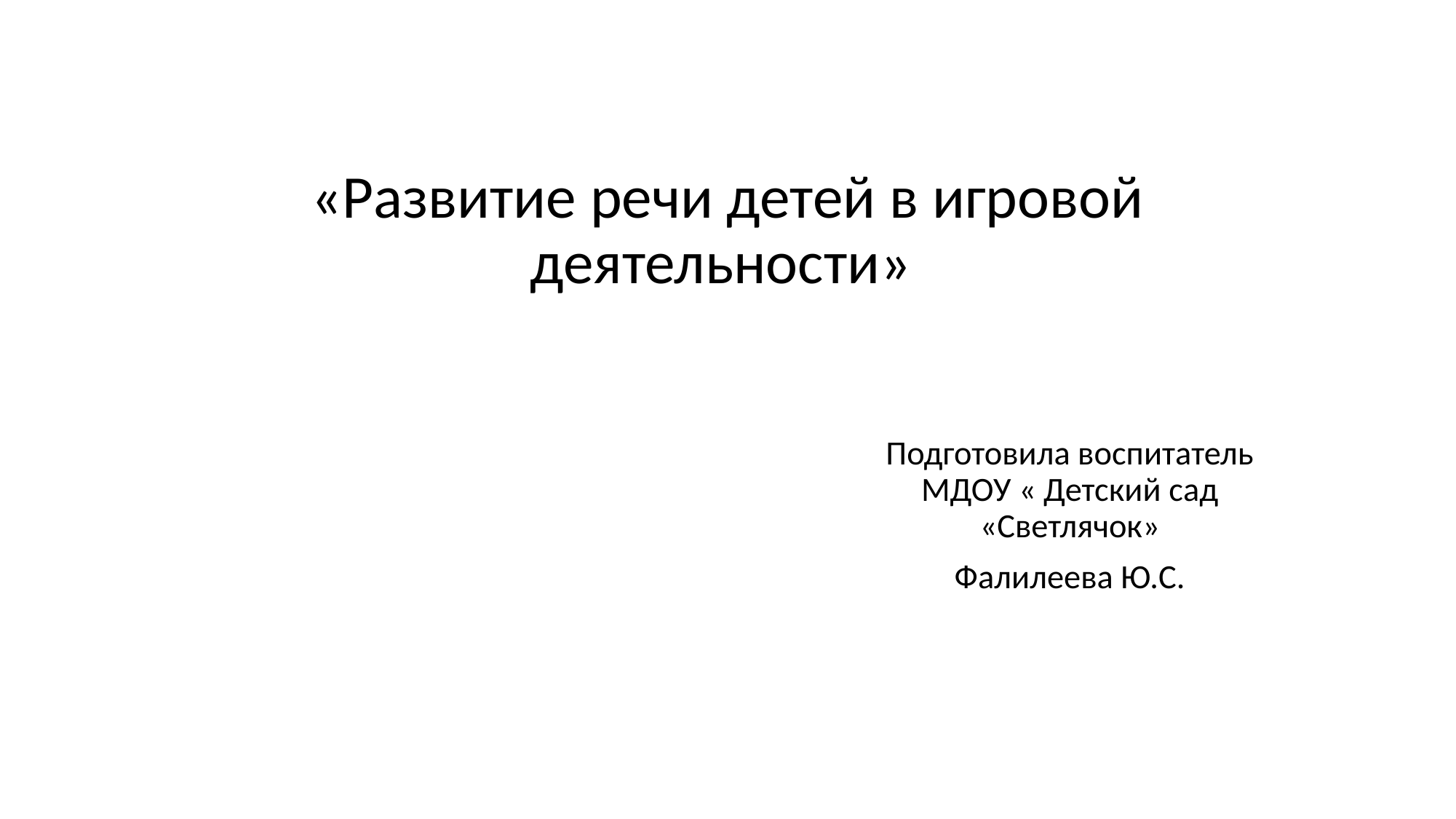

# «Развитие речи детей в игровой деятельности»
Подготовила воспитатель МДОУ « Детский сад «Светлячок»
Фалилеева Ю.С.